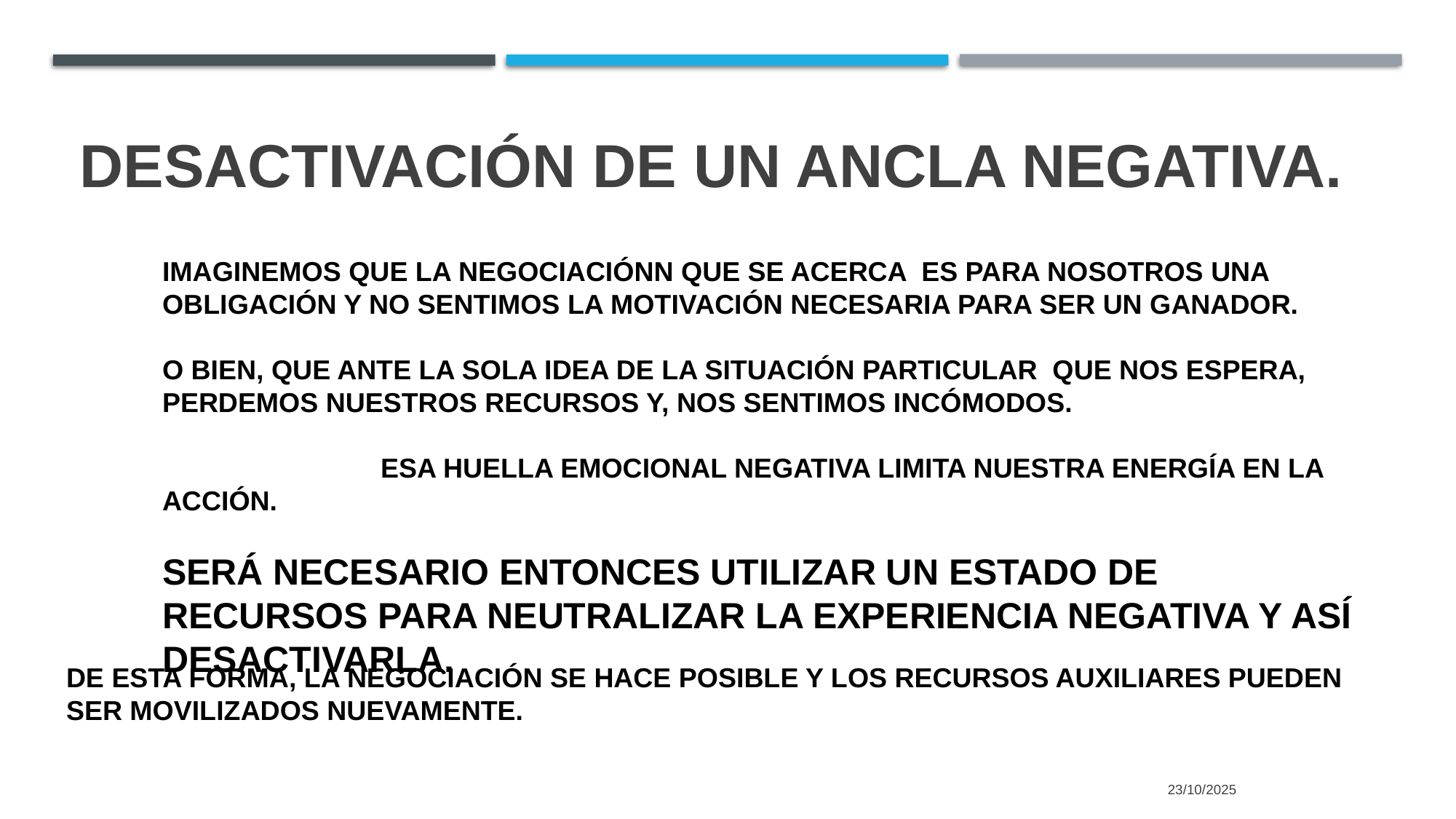

# DESACTIVACIÓN DE UN ANCLA NEGATIVA.
IMAGINEMOS QUE LA NEGOCIACIÓNN QUE SE ACERCA  ES PARA NOSOTROS UNA OBLIGACIÓN Y NO SENTIMOS LA MOTIVACIÓN NECESARIA PARA SER UN GANADOR.

O BIEN, QUE ANTE LA SOLA IDEA DE LA SITUACIÓN PARTICULAR  QUE NOS ESPERA, PERDEMOS NUESTROS RECURSOS Y, NOS SENTIMOS INCÓMODOS.

		ESA HUELLA EMOCIONAL NEGATIVA LIMITA NUESTRA ENERGÍA EN LA ACCIÓN.

SERÁ NECESARIO ENTONCES UTILIZAR UN ESTADO DE RECURSOS PARA NEUTRALIZAR LA EXPERIENCIA NEGATIVA Y ASÍ DESACTIVARLA.
DE ESTA FORMA, LA NEGOCIACIÓN SE HACE POSIBLE Y LOS RECURSOS AUXILIARES PUEDEN SER MOVILIZADOS NUEVAMENTE.
23/10/2025